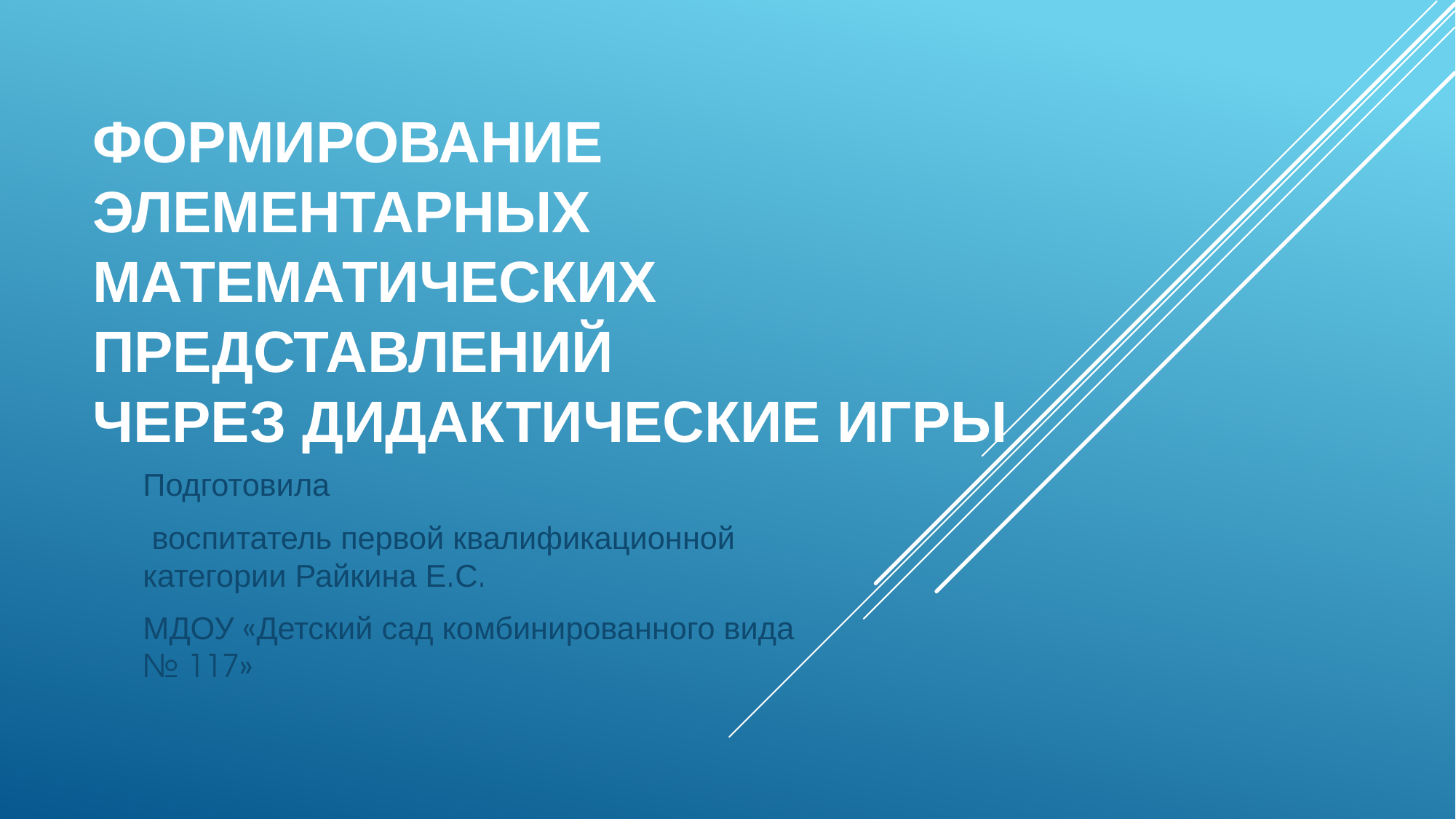

# Формирование элементарных математических представлений через дидактические игры
Подготовила
 воспитатель первой квалификационной категории Райкина Е.С.
МДОУ «Детский сад комбинированного вида № 117»